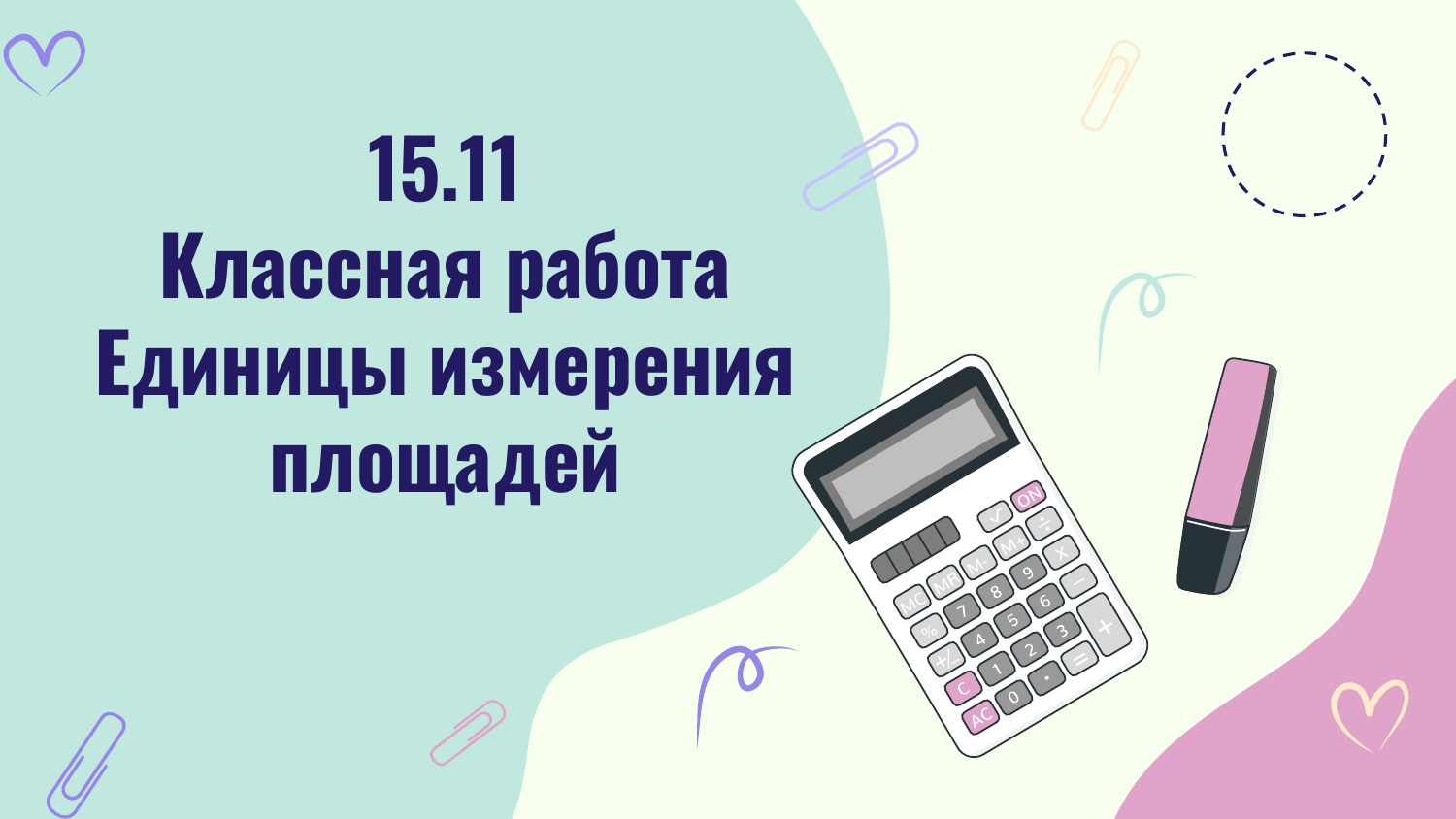

# 15.11 Классная работа Единицы измерения площадей